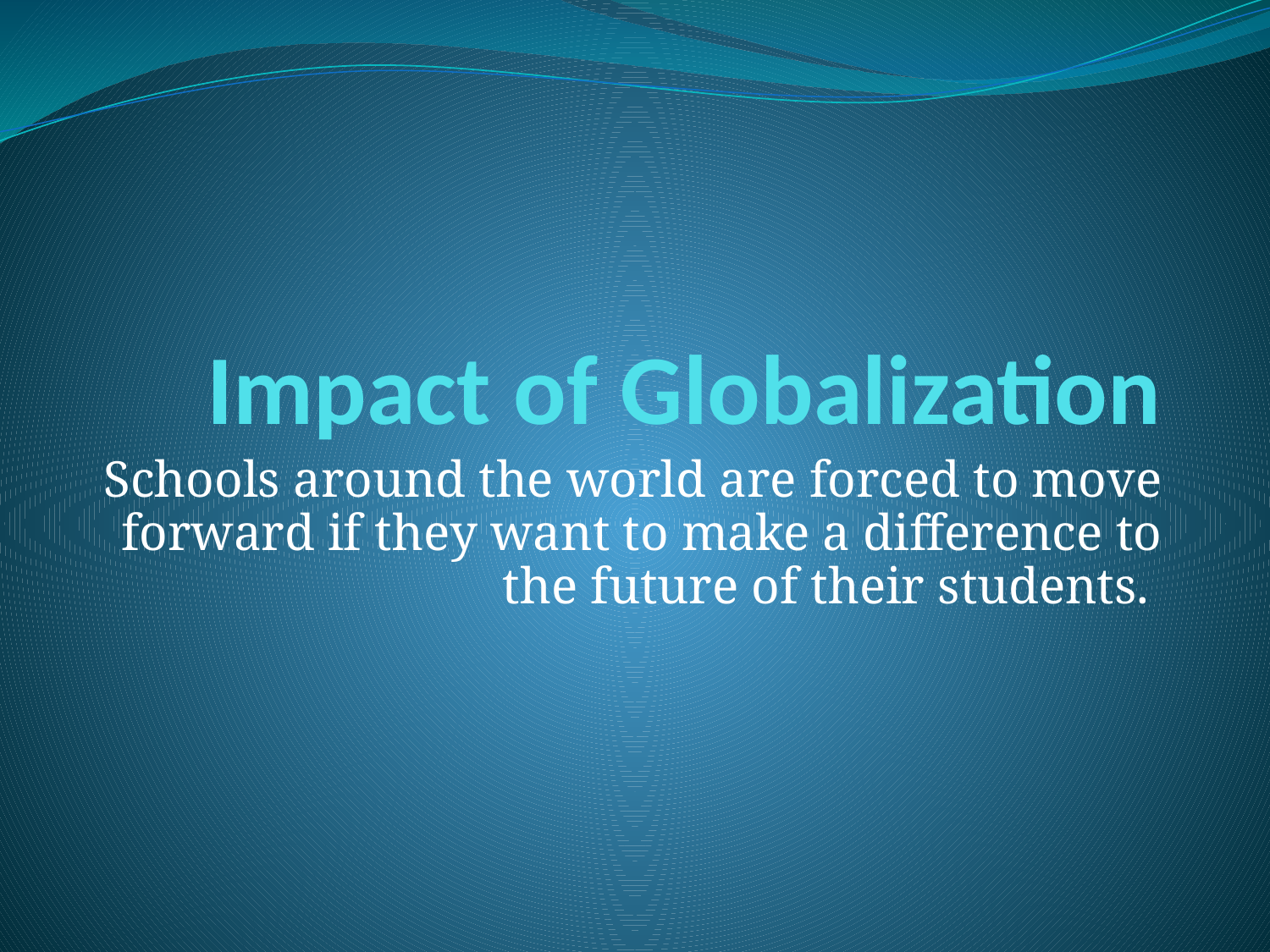

# Impact of Globalization
Schools around the world are forced to move forward if they want to make a difference to the future of their students.